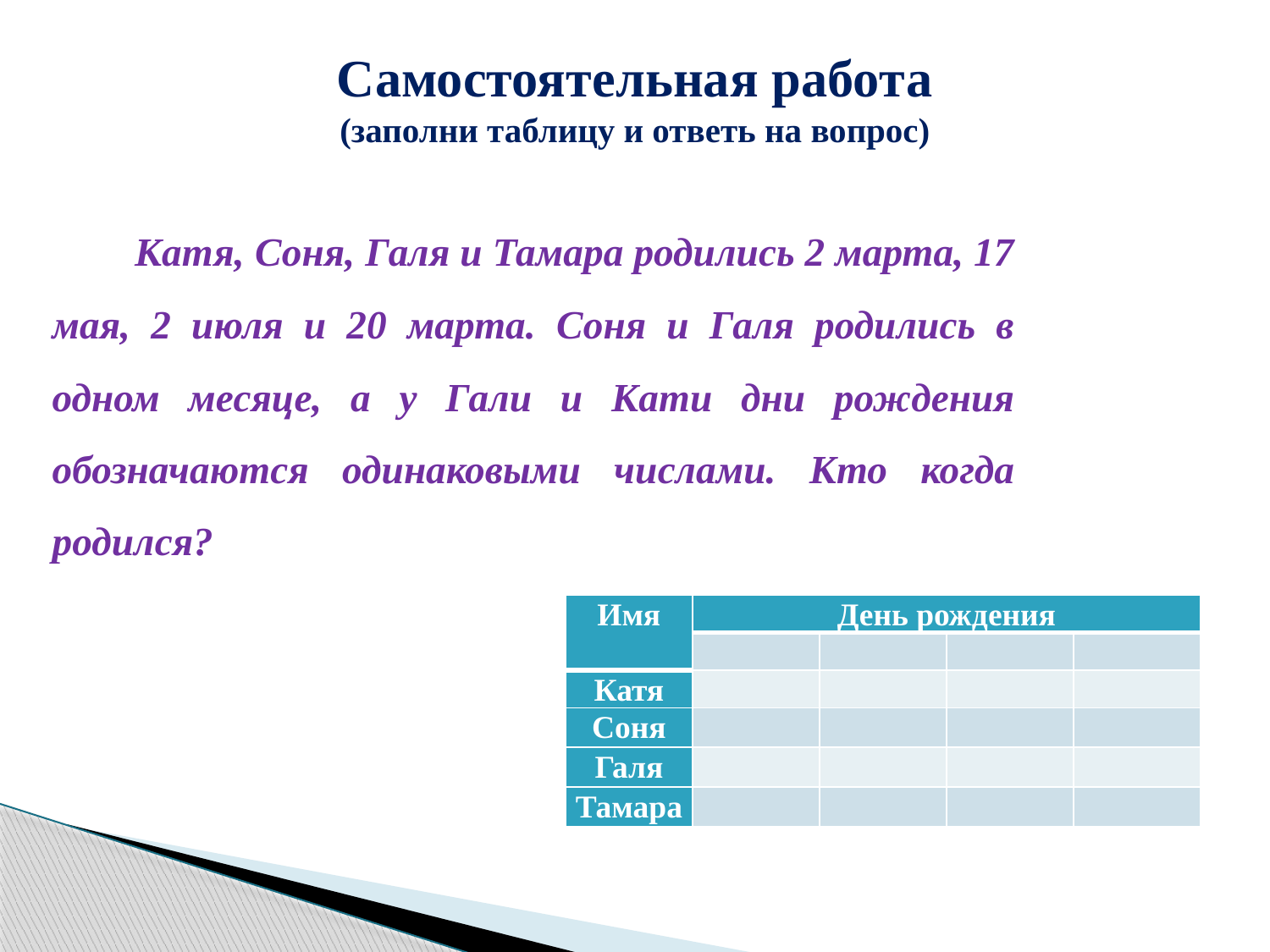

# Самостоятельная работа (заполни таблицу и ответь на вопрос)
	Катя, Соня, Галя и Тамара родились 2 марта, 17 мая, 2 июля и 20 марта. Соня и Галя родились в одном месяце, а у Гали и Кати дни рождения обозначаются одинаковыми числами. Кто когда родился?

| Имя | День рождения |  |  |  |
| --- | --- | --- | --- | --- |
|  |  |  |  |  |
| Катя |  |  |  |  |
| Соня |  |  |  |  |
| Галя |  |  |  |  |
| Тамара |  |  |  |  |